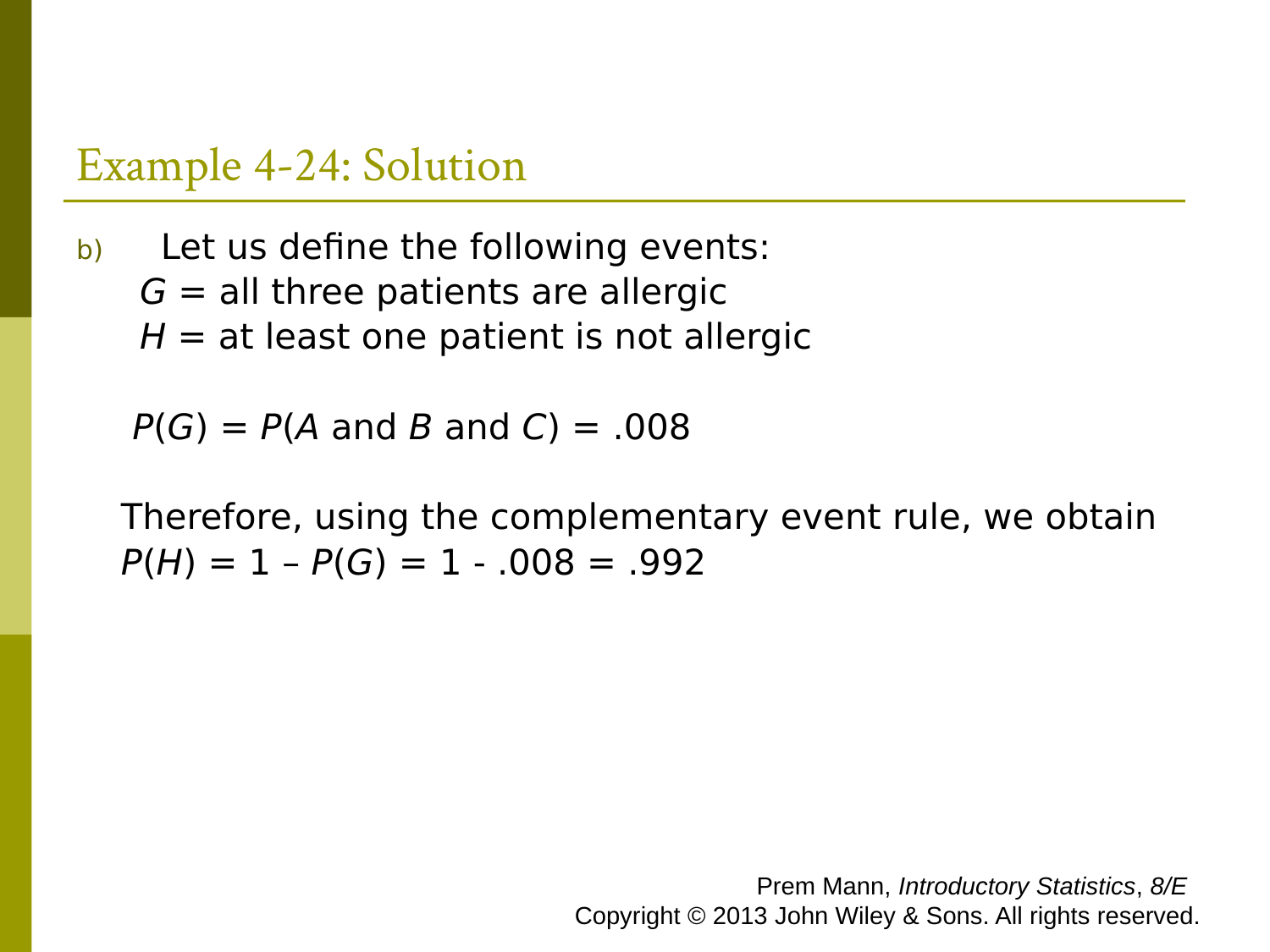

# Example 4-24: Solution
Let us define the following events:
G = all three patients are allergic
H = at least one patient is not allergic

     P(G) = P(A and B and C) = .008

    Therefore, using the complementary event rule, we obtain
    P(H) = 1 – P(G) = 1 - .008 = .992
                          Prem Mann, Introductory Statistics, 8/E Copyright © 2013 John Wiley & Sons. All rights reserved.